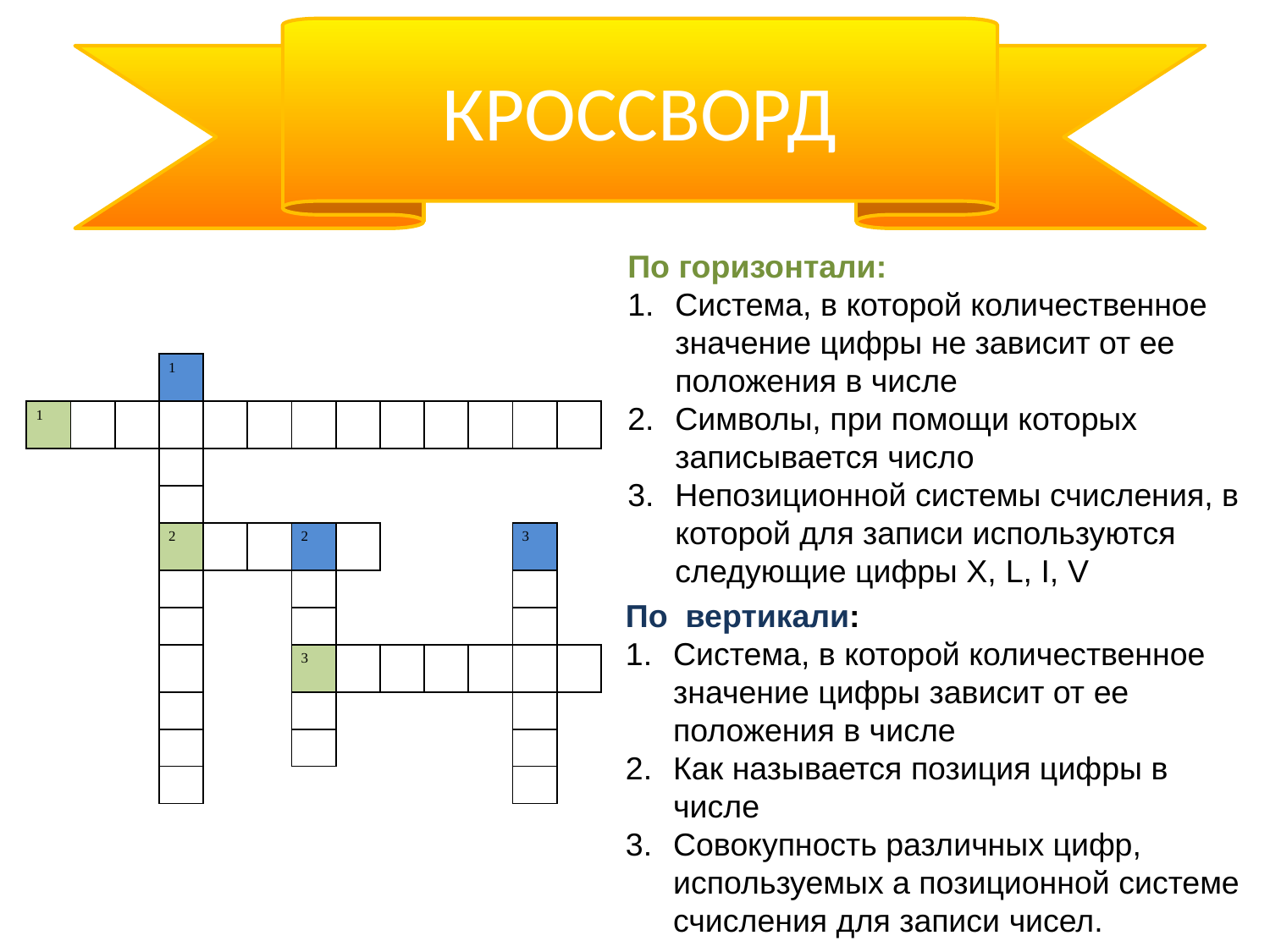

КРОССВОРД
По горизонтали:
Система, в которой количественное значение цифры не зависит от ее положения в числе
Символы, при помощи которых записывается число
Непозиционной системы счисления, в которой для записи используются следующие цифры Х, L, I, V

|  |  |  | 1 |  |  |  |  |  |  |  |  |  |
| --- | --- | --- | --- | --- | --- | --- | --- | --- | --- | --- | --- | --- |
| 1 |  |  |  |  |  |  |  |  |  |  |  |  |
|  |  |  |  |  |  |  |  |  |  |  |  |  |
|  |  |  |  |  |  |  |  |  |  |  |  |  |
|  |  |  | 2 |  |  | 2 |  |  |  |  | 3 |  |
|  |  |  |  |  |  |  |  |  |  |  |  |  |
|  |  |  |  |  |  |  |  |  |  |  |  |  |
|  |  |  |  |  |  | 3 |  |  |  |  |  |  |
|  |  |  |  |  |  |  |  |  |  |  |  |  |
|  |  |  |  |  |  |  |  |  |  |  |  |  |
|  |  |  |  |  |  |  |  |  |  |  |  |  |
По  вертикали:
Система, в которой количественное значение цифры зависит от ее положения в числе
Как называется позиция цифры в числе
Совокупность различных цифр, используемых а позиционной системе счисления для записи чисел.